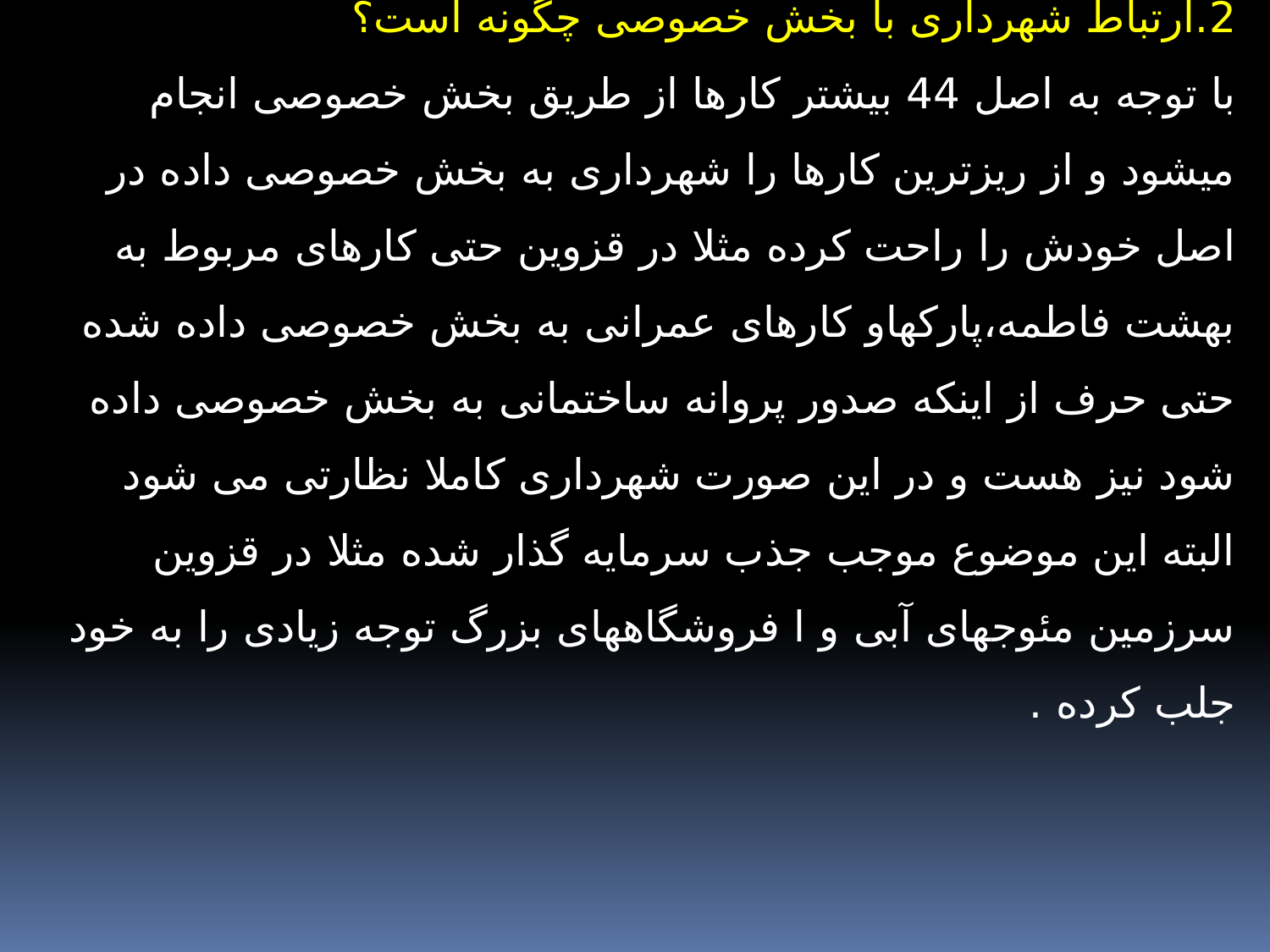

2.ارتباط شهرداری با بخش خصوصی چگونه است؟
با توجه به اصل 44 بیشتر کارها از طریق بخش خصوصی انجام میشود و از ریزترین کارها را شهرداری به بخش خصوصی داده در اصل خودش را راحت کرده مثلا در قزوین حتی کارهای مربوط به بهشت فاطمه،پارکهاو کارهای عمرانی به بخش خصوصی داده شده حتی حرف از اینکه صدور پروانه ساختمانی به بخش خصوصی داده شود نیز هست و در این صورت شهرداری کاملا نظارتی می شود
البته این موضوع موجب جذب سرمایه گذار شده مثلا در قزوین سرزمین مئوجهای آبی و ا فروشگاههای بزرگ توجه زیادی را به خود جلب کرده .